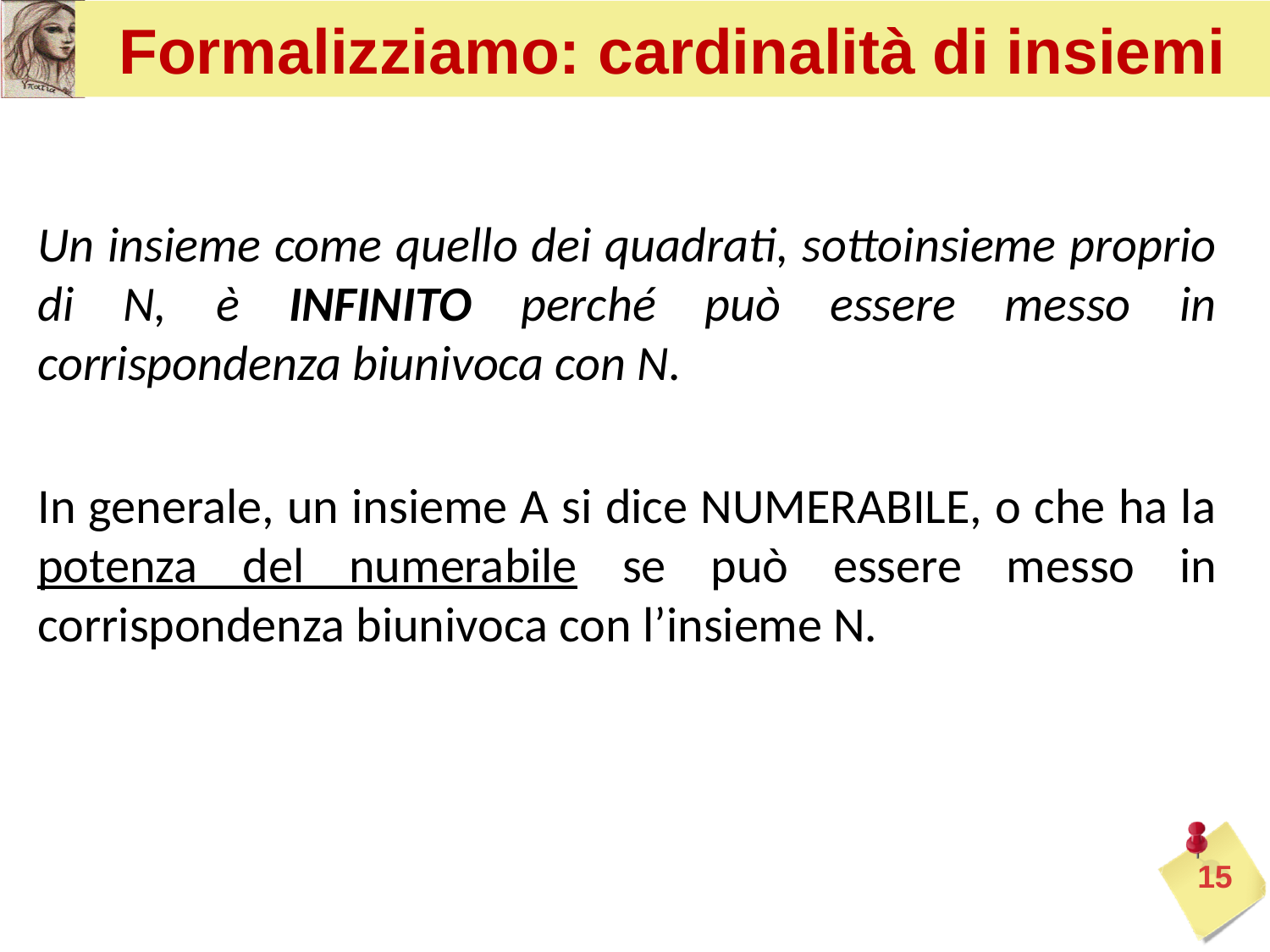

# Formalizziamo: cardinalità di insiemi
Un insieme come quello dei quadrati, sottoinsieme proprio di N, è INFINITO perché può essere messo in corrispondenza biunivoca con N.

In generale, un insieme A si dice NUMERABILE, o che ha la potenza del numerabile se può essere messo in corrispondenza biunivoca con l’insieme N.